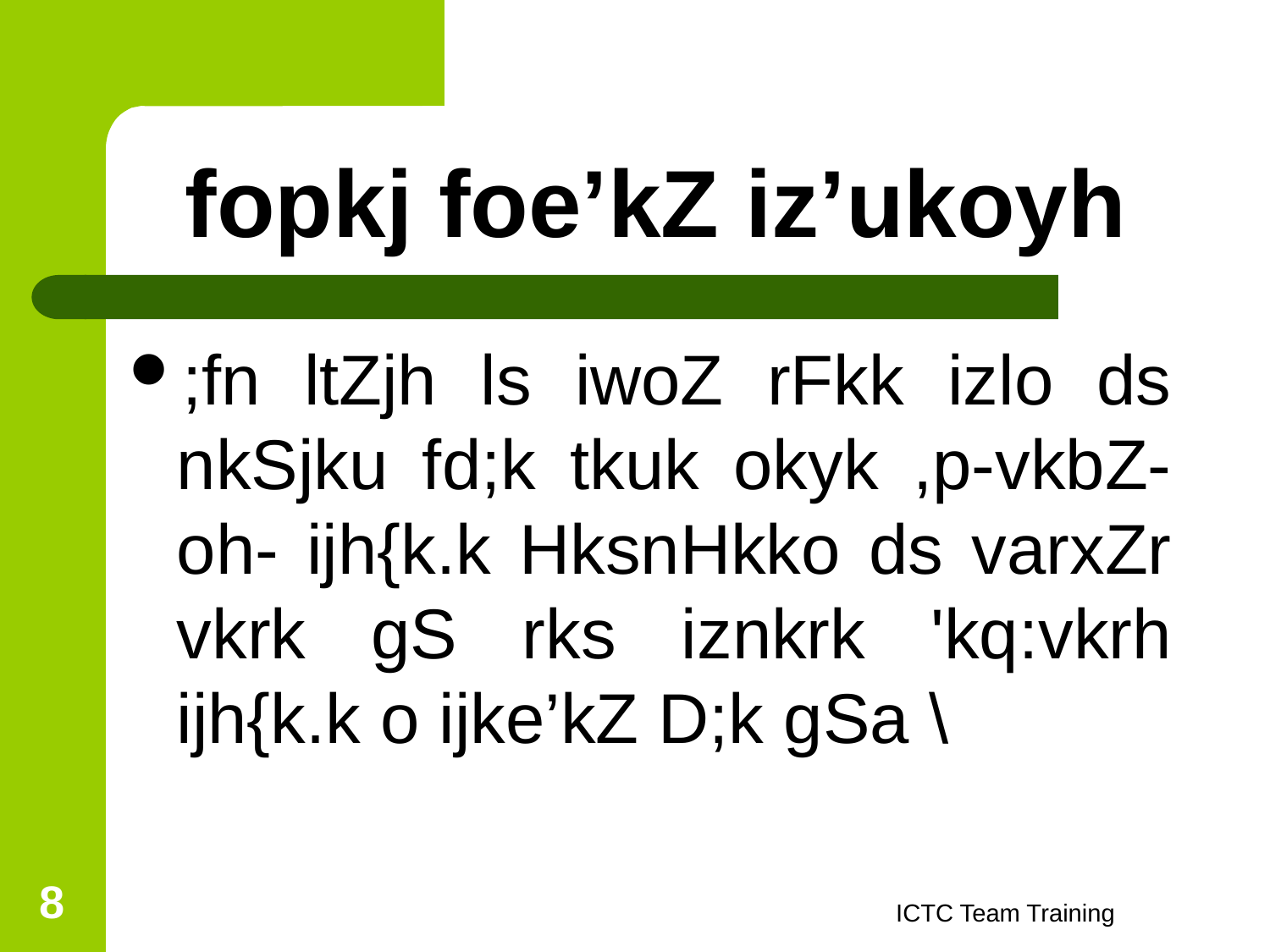

# fopkj foe’kZ iz’ukoyh
;fn ltZjh ls iwoZ rFkk izlo ds nkSjku fd;k tkuk okyk ,p-vkbZ-oh- ijh{k.k HksnHkko ds varxZr vkrk gS rks iznkrk 'kq:vkrh ijh{k.k o ijke’kZ D;k gSa \
8
ICTC Team Training